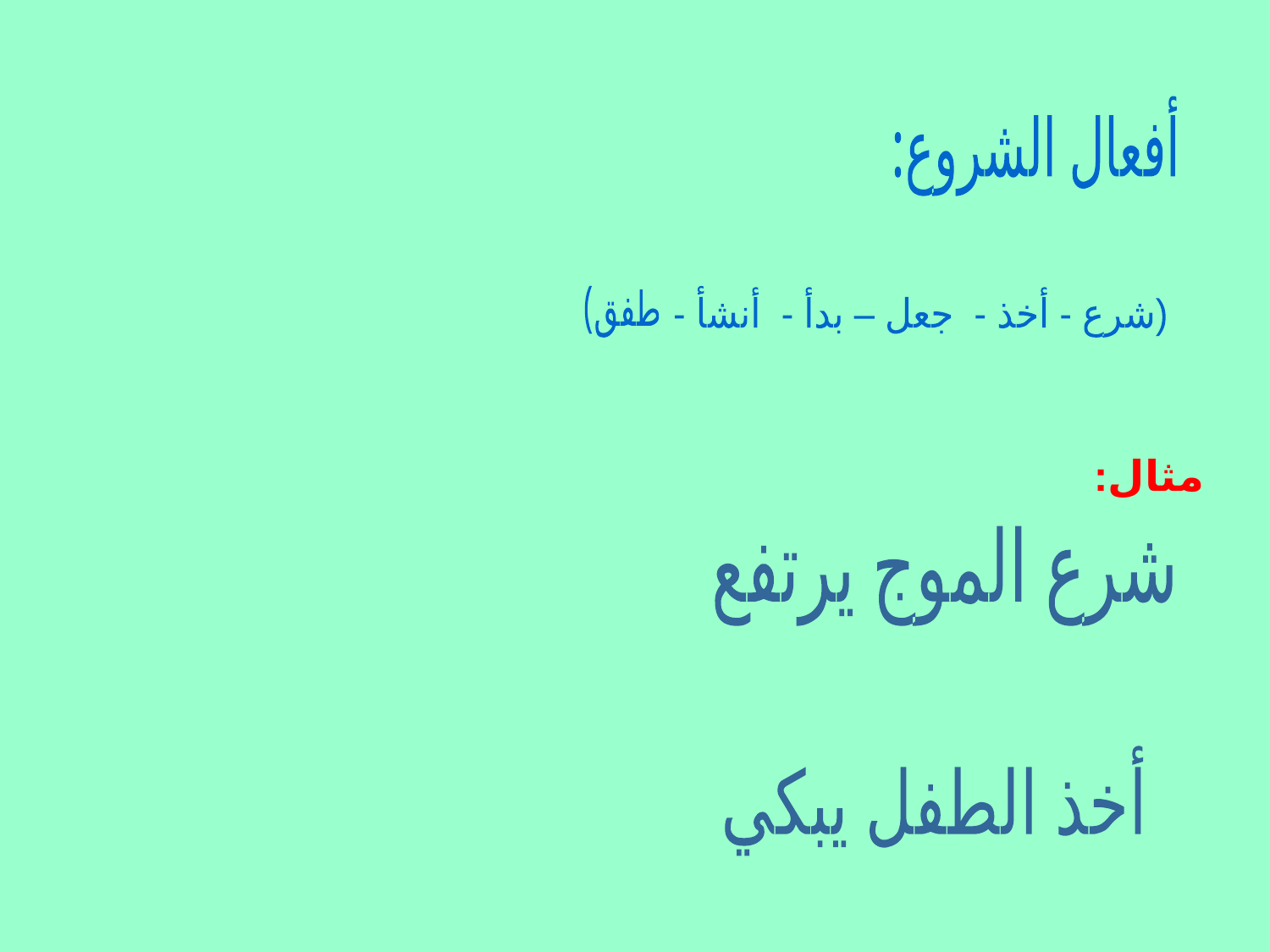

أفعال الشروع:
طفق)
(شرع - أخذ -  جعل – بدأ -  أنشأ -

مثال:

شرع الموج يرتفع

أخذ الطفل يبكي